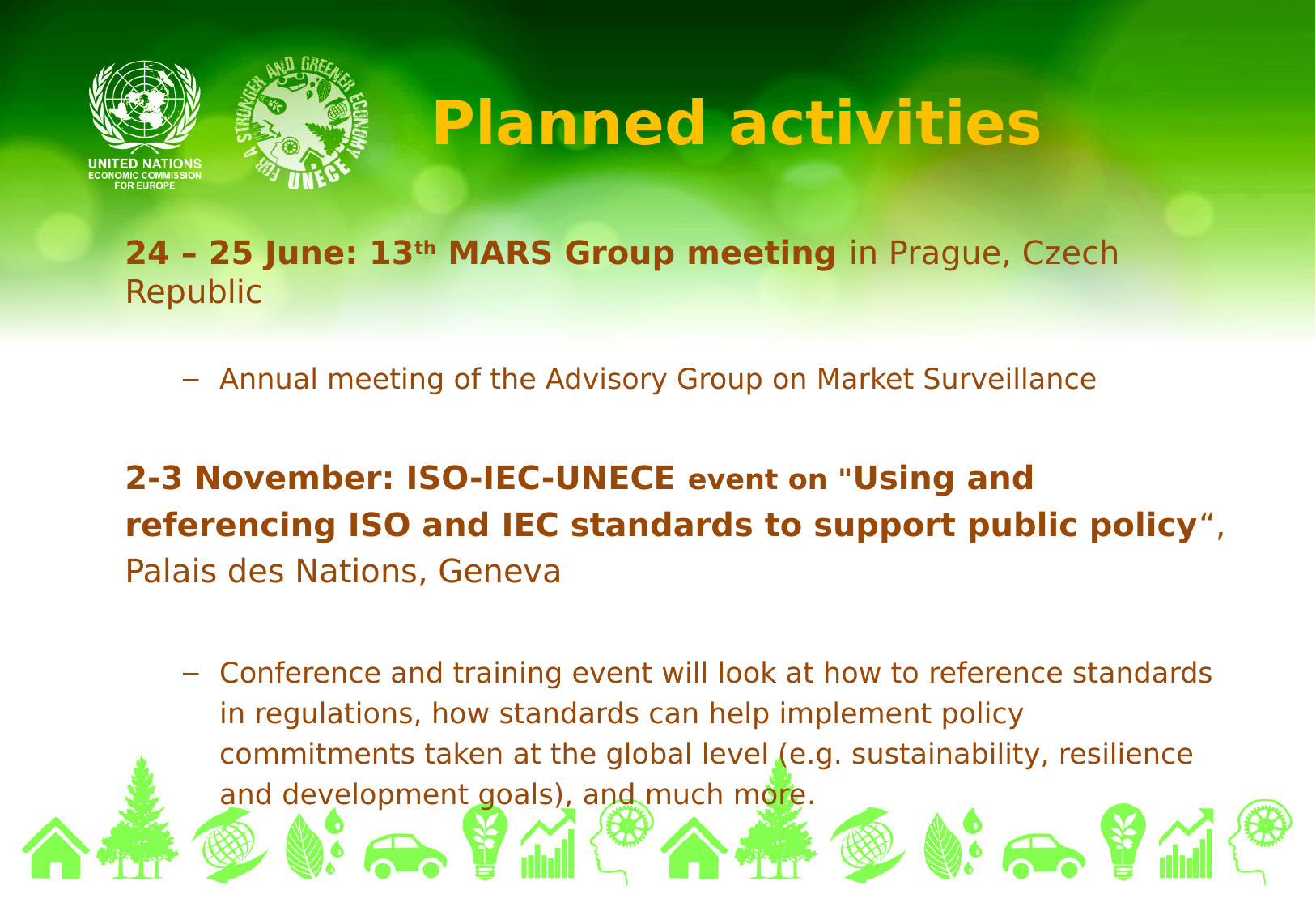

# Planned activities
24 – 25 June: 13th MARS Group meeting in Prague, Czech Republic

Annual meeting of the Advisory Group on Market Surveillance

2-3 November: ISO-IEC-UNECE event on "Using and referencing ISO and IEC standards to support public policy“, Palais des Nations, Geneva

Conference and training event will look at how to reference standards in regulations, how standards can help implement policy commitments taken at the global level (e.g. sustainability, resilience and development goals), and much more.